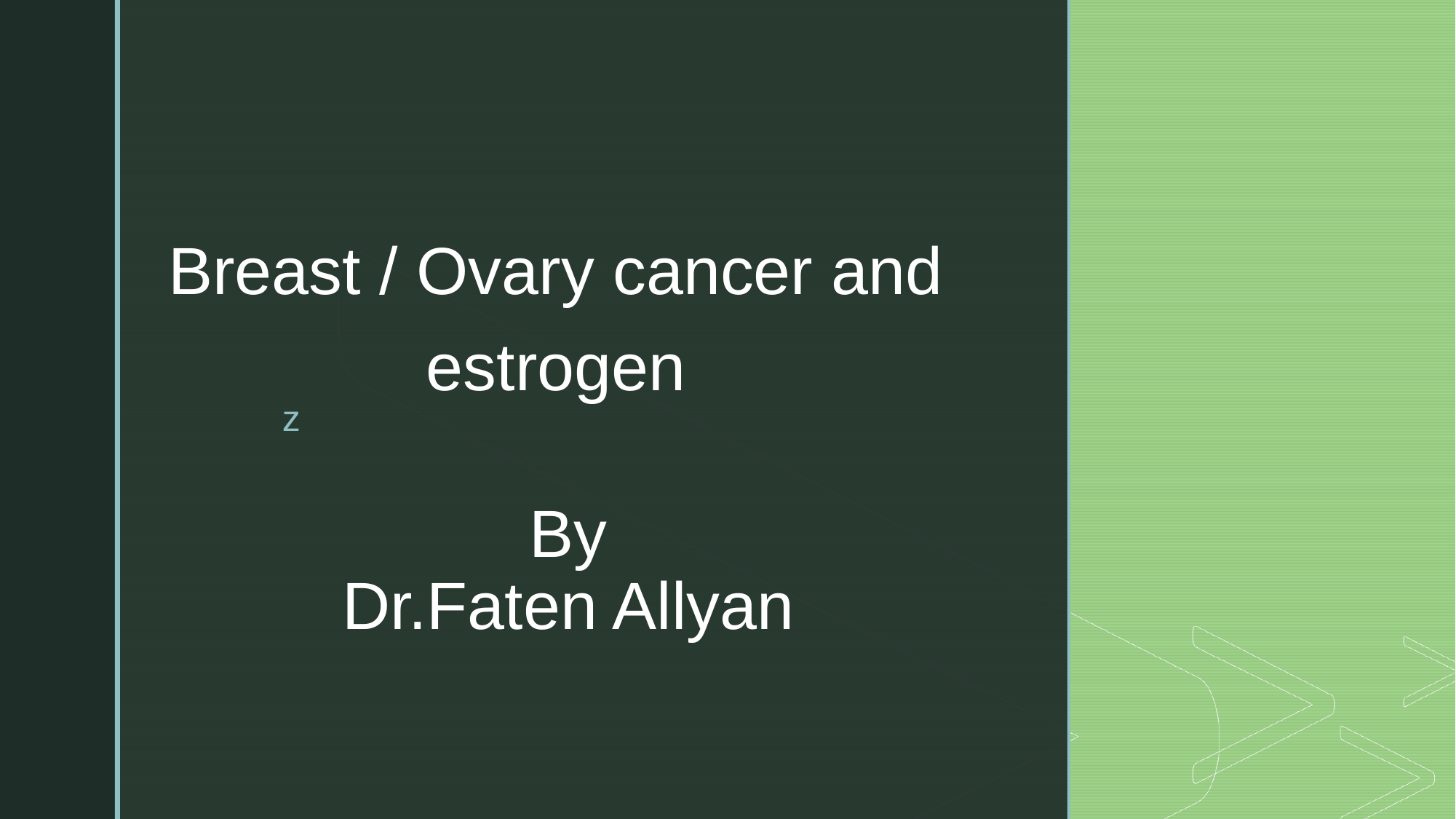

Breast / Ovary cancer and estrogen
# By Dr.Faten Allyan